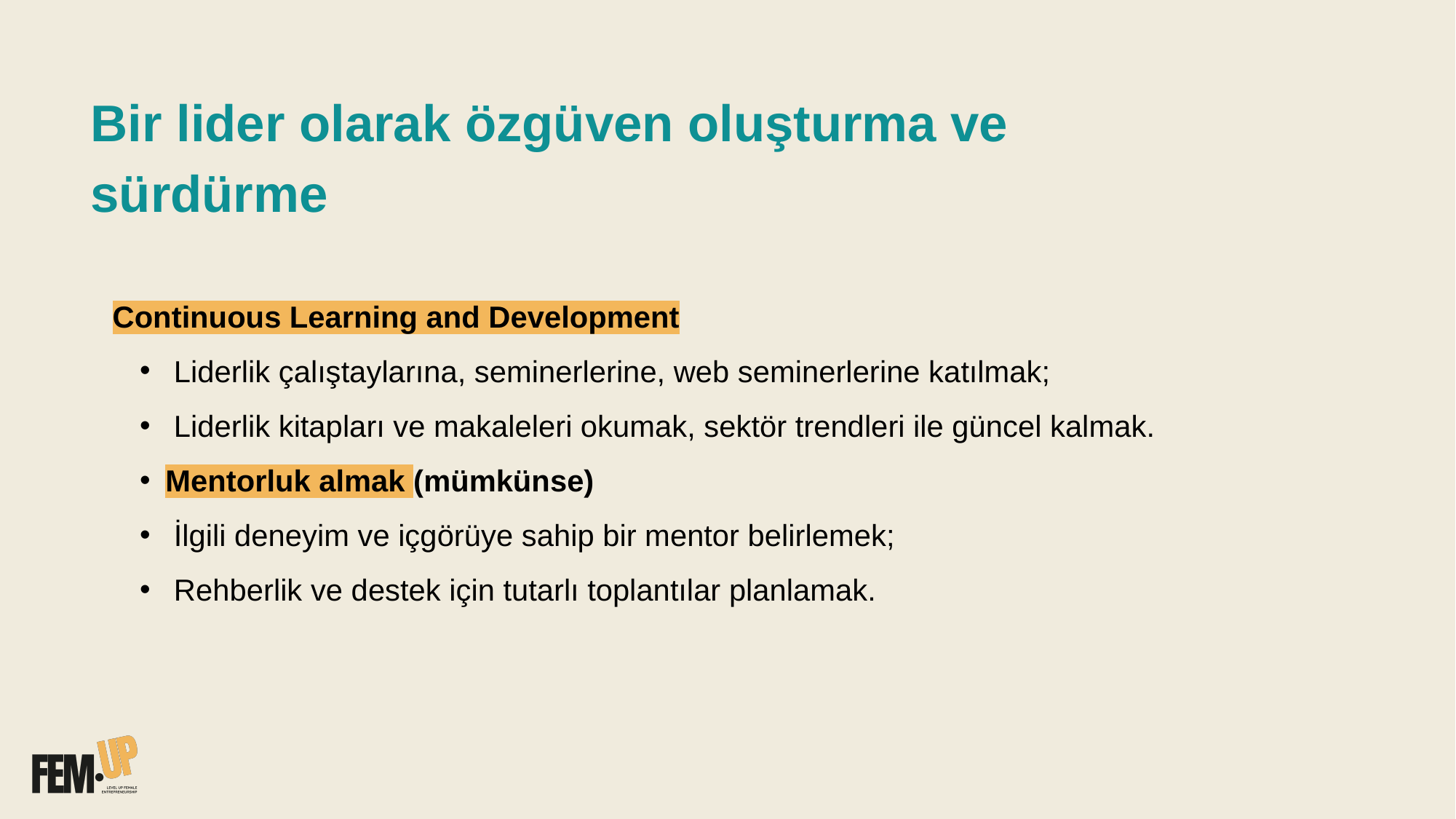

# Bir lider olarak özgüven oluşturma ve sürdürme
Continuous Learning and Development
 Liderlik çalıştaylarına, seminerlerine, web seminerlerine katılmak;
 Liderlik kitapları ve makaleleri okumak, sektör trendleri ile güncel kalmak.
Mentorluk almak (mümkünse)
 İlgili deneyim ve içgörüye sahip bir mentor belirlemek;
 Rehberlik ve destek için tutarlı toplantılar planlamak.